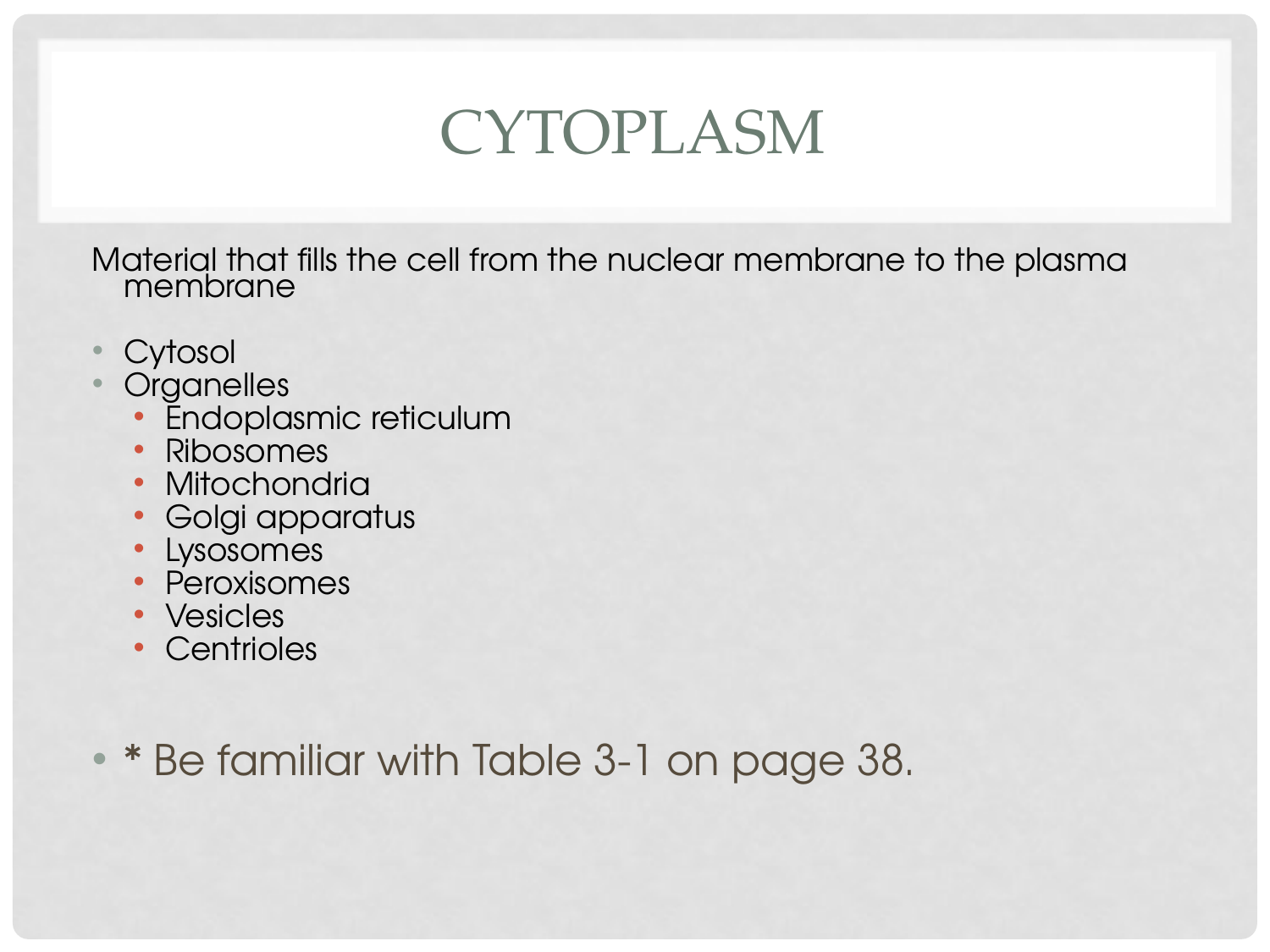

# cytoplasm
Material that fills the cell from the nuclear membrane to the plasma membrane

Cytosol
Organelles
Endoplasmic reticulum
Ribosomes
Mitochondria
Golgi apparatus
Lysosomes
Peroxisomes
Vesicles
Centrioles

* Be familiar with Table 3-1 on page 38.